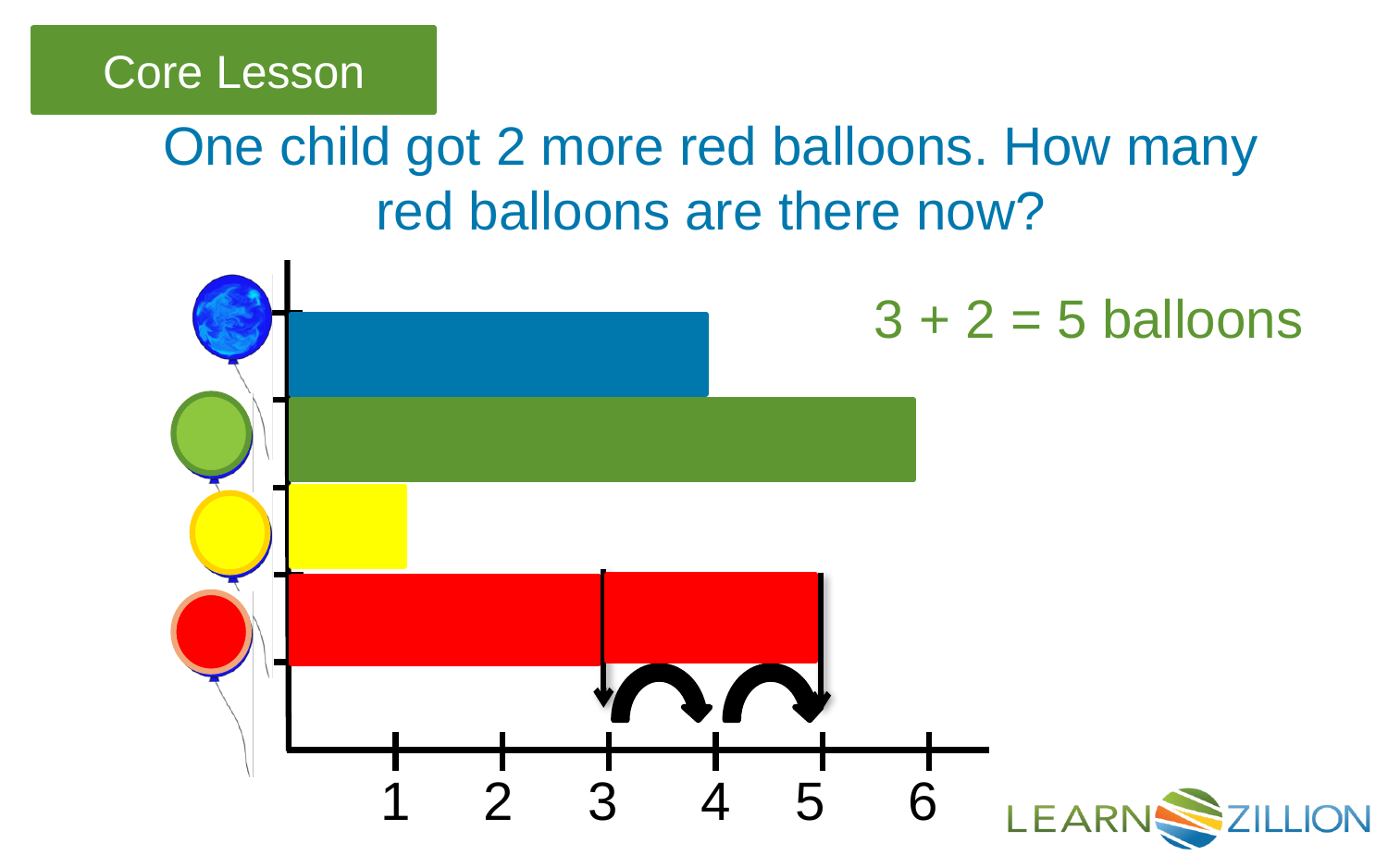

One child got 2 more red balloons. How many red balloons are there now?
1
2
3
4
5
6

3 + 2 = 5 balloons